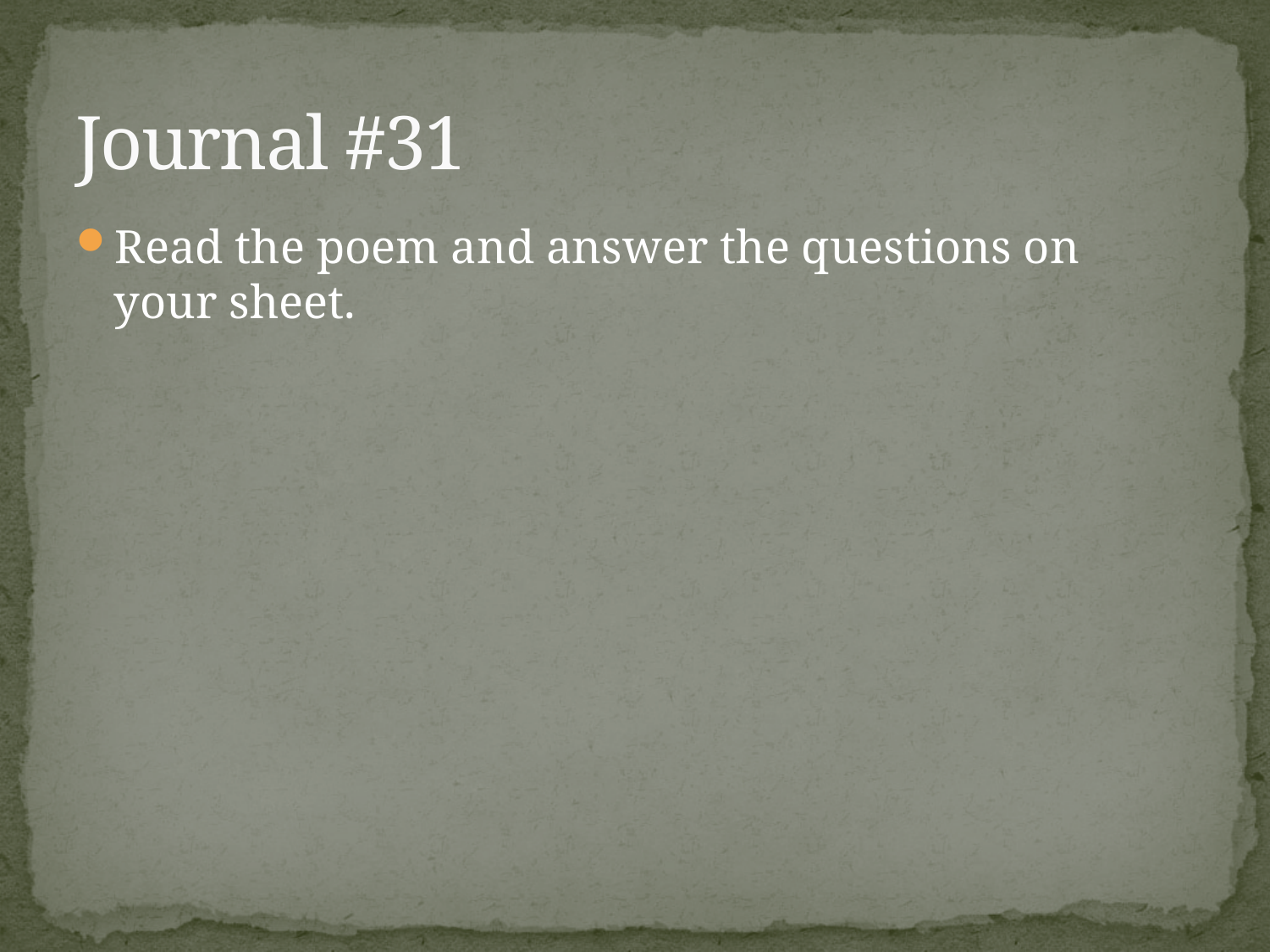

# Journal #31
Read the poem and answer the questions on your sheet.